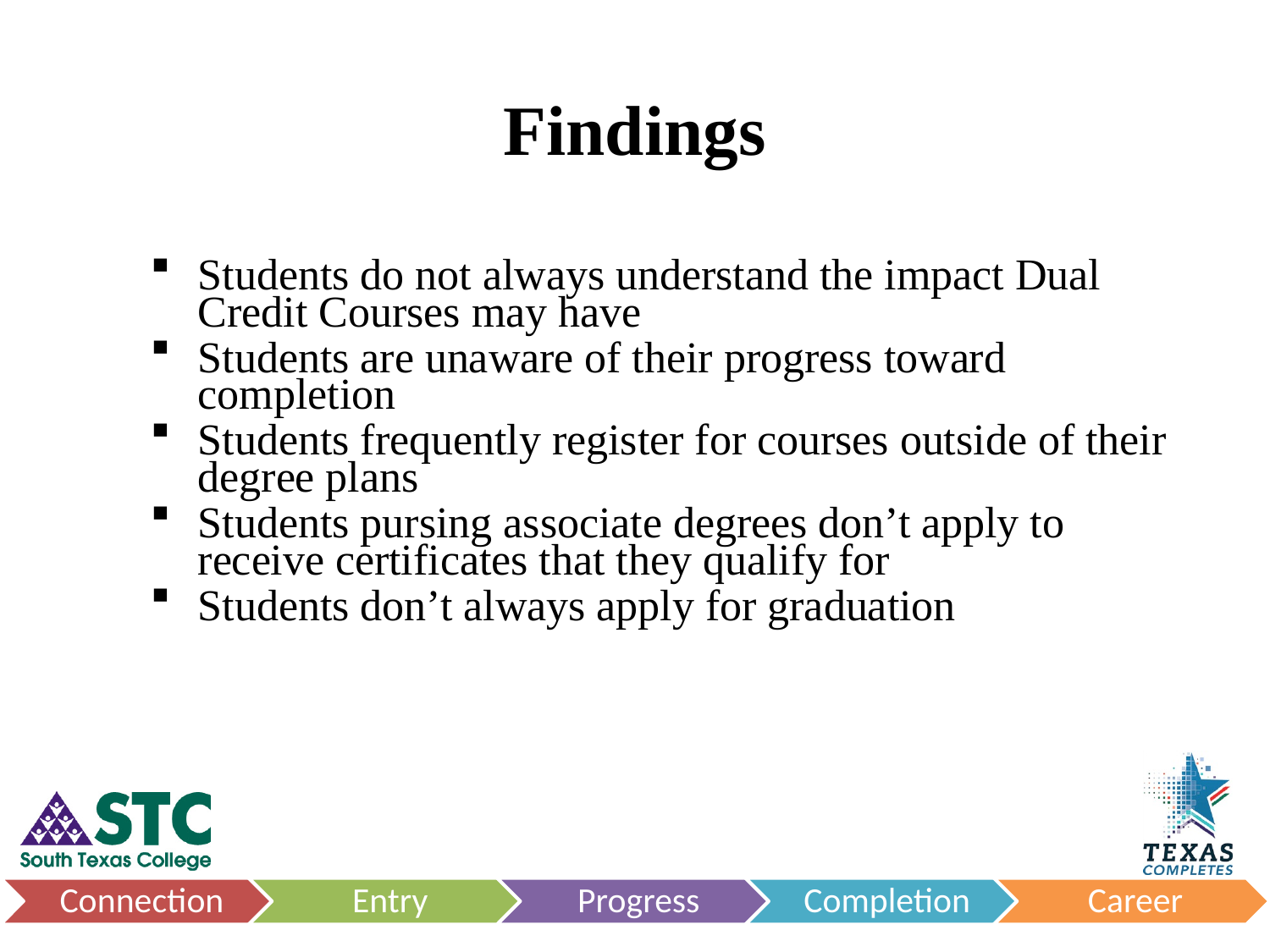

# Findings
Students do not always understand the impact Dual Credit Courses may have
Students are unaware of their progress toward completion
Students frequently register for courses outside of their degree plans
Students pursing associate degrees don’t apply to receive certificates that they qualify for
Students don’t always apply for graduation
Connection